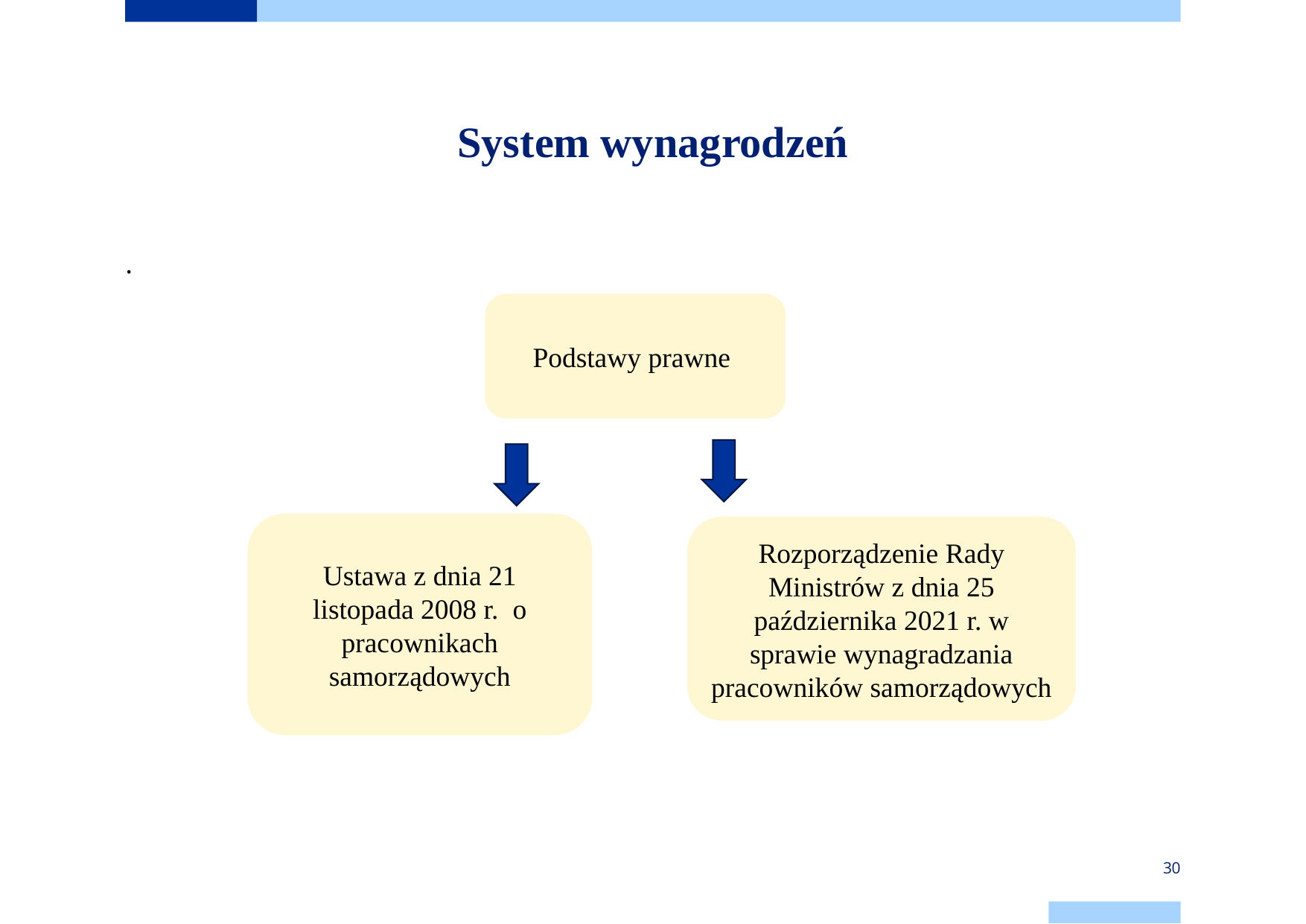

# System wynagrodzeń
.
Podstawy prawne

Ustawa z dnia 21 listopada 2008 r.  o pracownikach samorządowych
Rozporządzenie Rady Ministrów z dnia 25 października 2021 r. w sprawie wynagradzania pracowników samorządowych
30